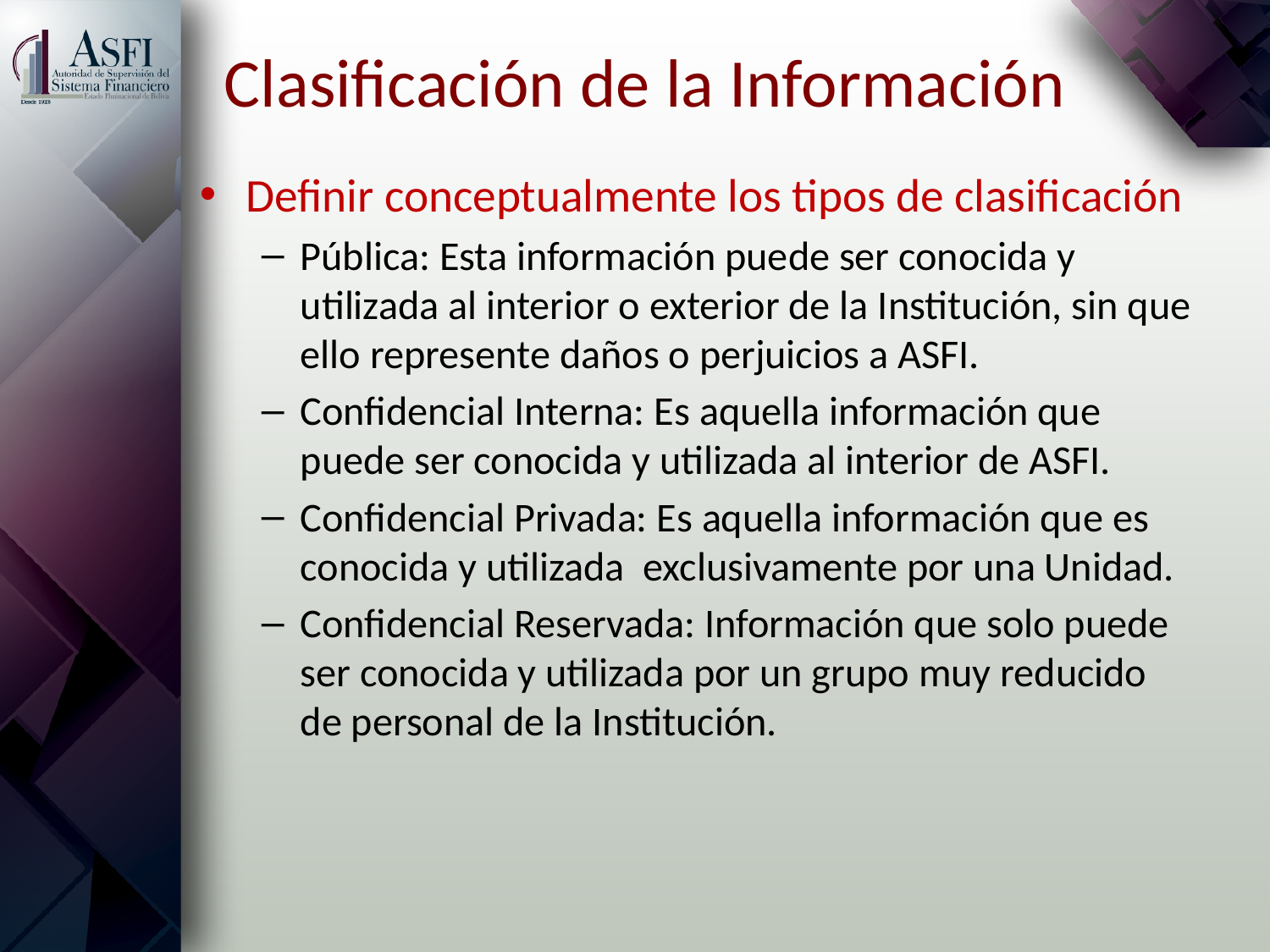

# Clasificación de la Información
Definir conceptualmente los tipos de clasificación
Pública: Esta información puede ser conocida y utilizada al interior o exterior de la Institución, sin que ello represente daños o perjuicios a ASFI.
Confidencial Interna: Es aquella información que puede ser conocida y utilizada al interior de ASFI.
Confidencial Privada: Es aquella información que es conocida y utilizada  exclusivamente por una Unidad.
Confidencial Reservada: Información que solo puede ser conocida y utilizada por un grupo muy reducido de personal de la Institución.